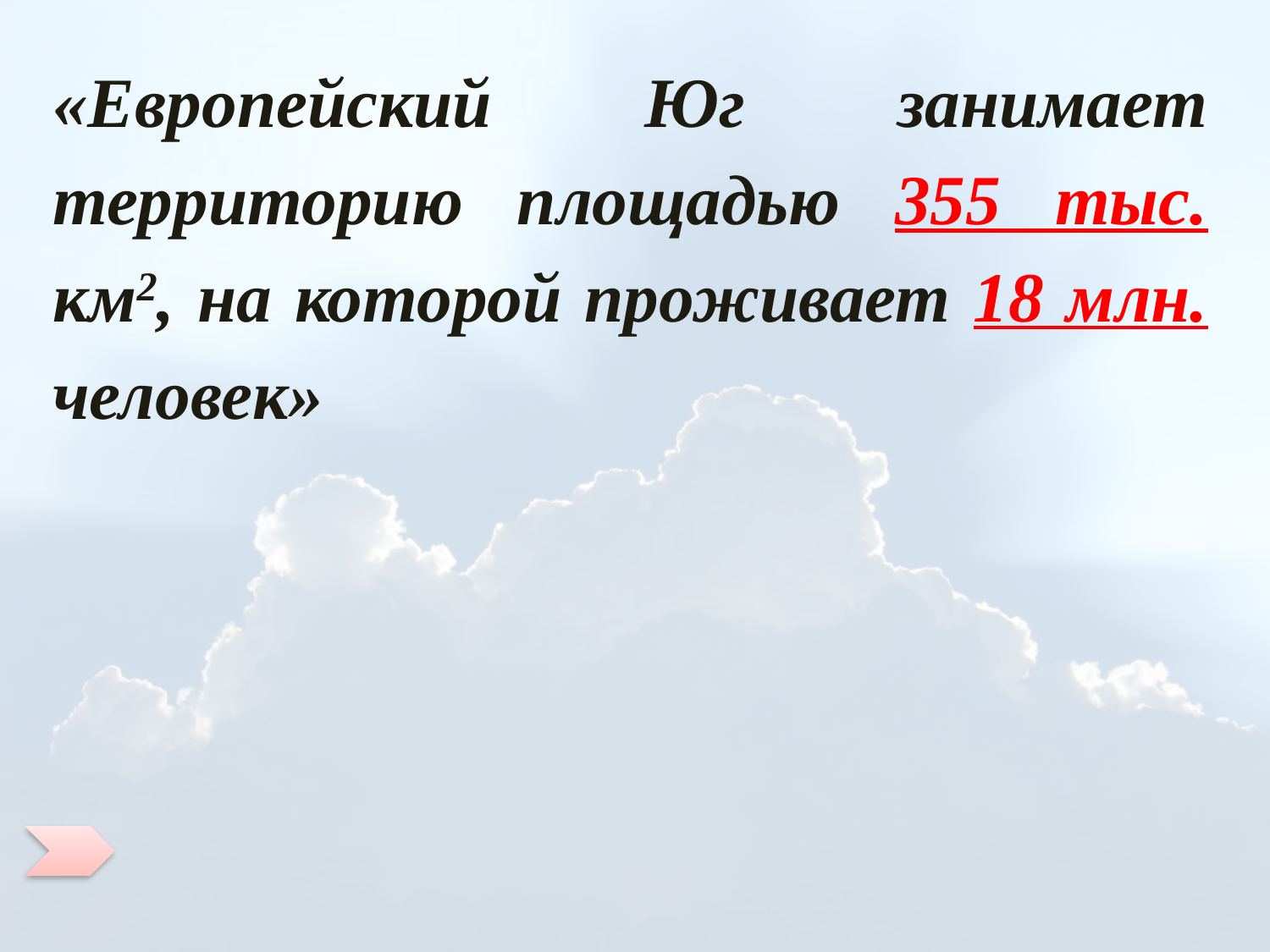

«Европейский Юг занимает территорию площадью 355 тыс. км2, на которой проживает 18 млн. человек»